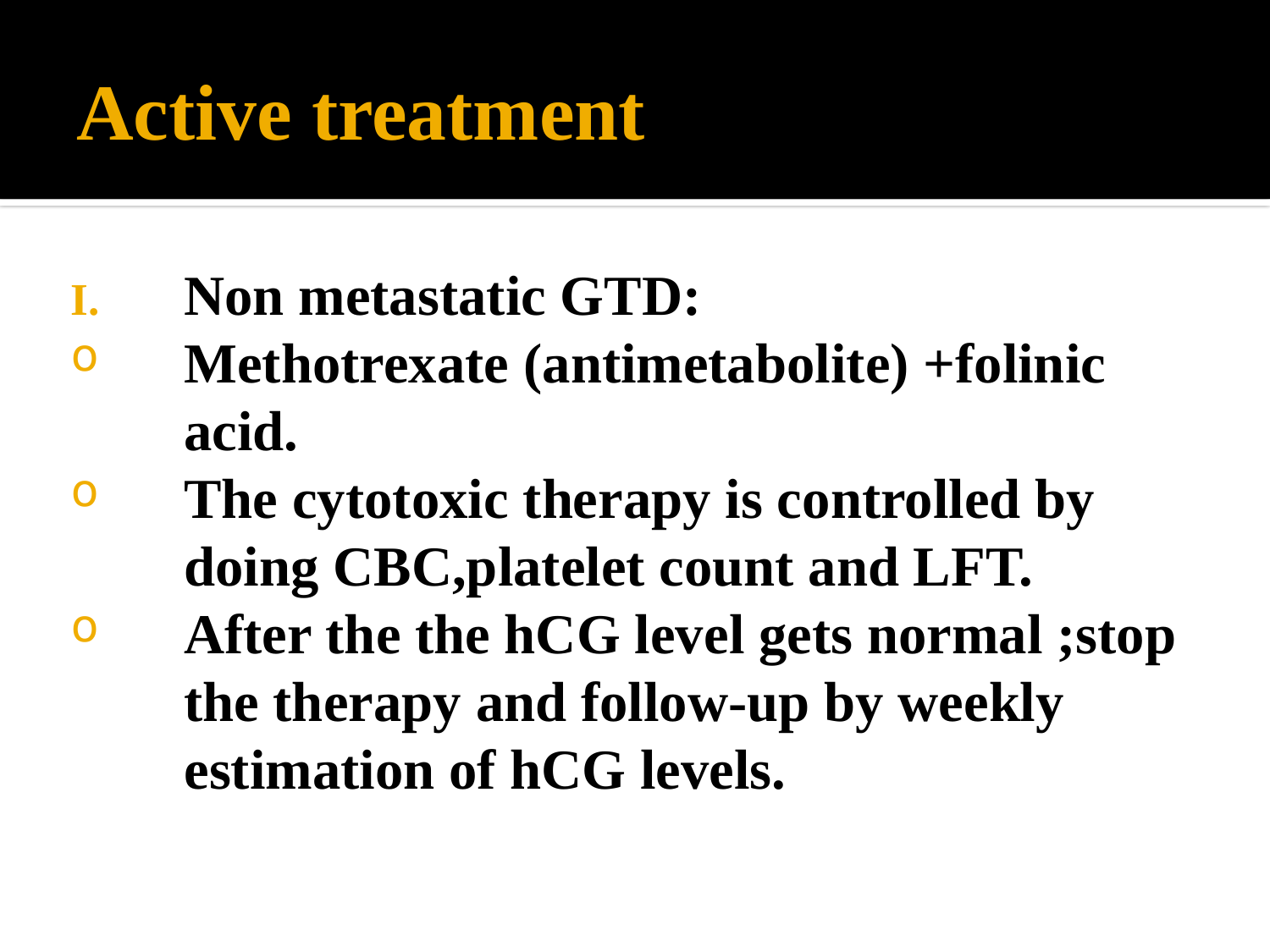

# Active treatment
Non metastatic GTD:
Methotrexate (antimetabolite) +folinic acid.
The cytotoxic therapy is controlled by doing CBC,platelet count and LFT.
After the the hCG level gets normal ;stop the therapy and follow-up by weekly estimation of hCG levels.